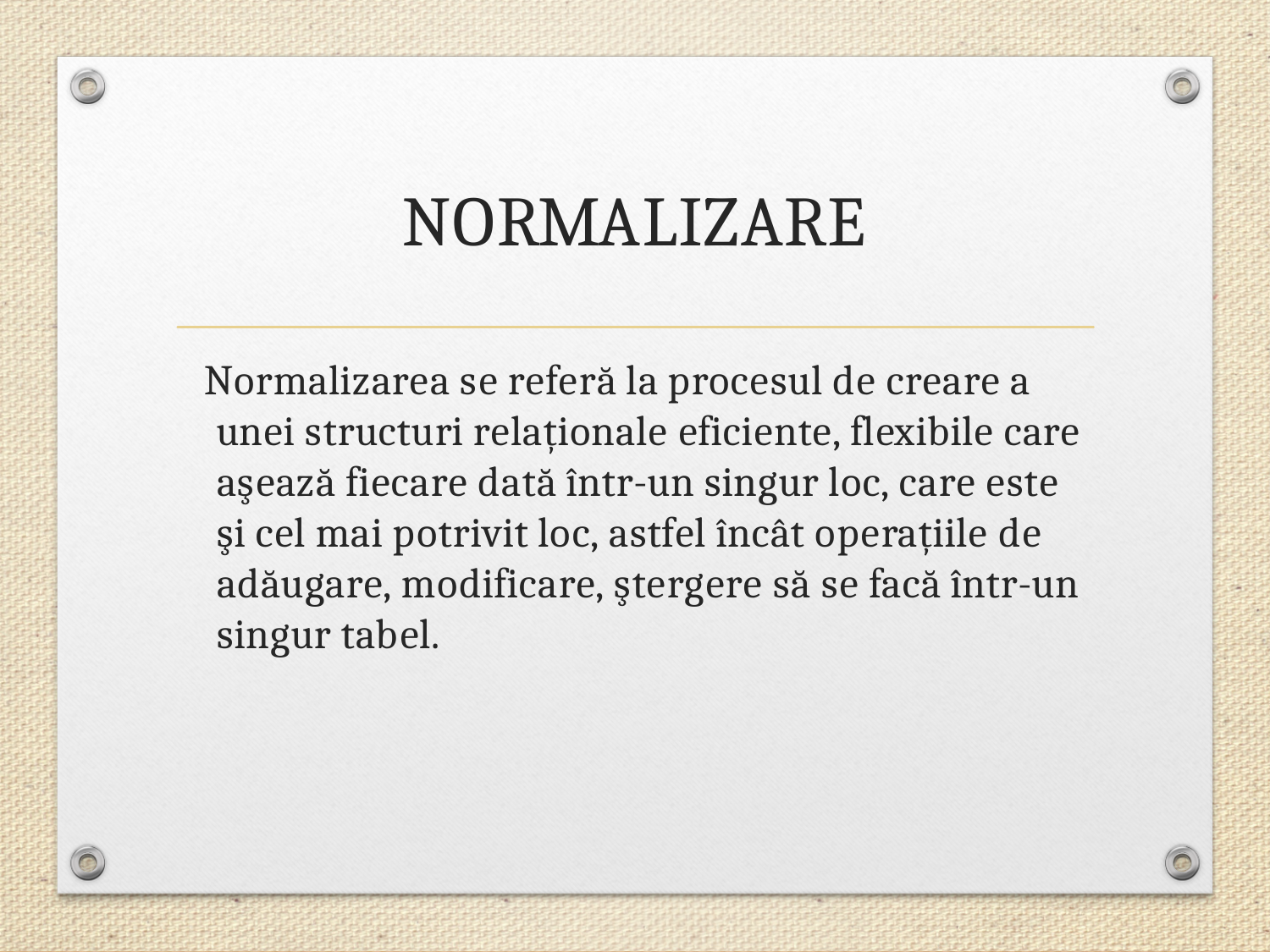

# NORMALIZARE
   Normalizarea se referă la procesul de creare a unei structuri relaţionale eficiente, flexibile care aşează fiecare dată într-un singur loc, care este şi cel mai potrivit loc, astfel încât operaţiile de adăugare, modificare, ştergere să se facă într-un singur tabel.